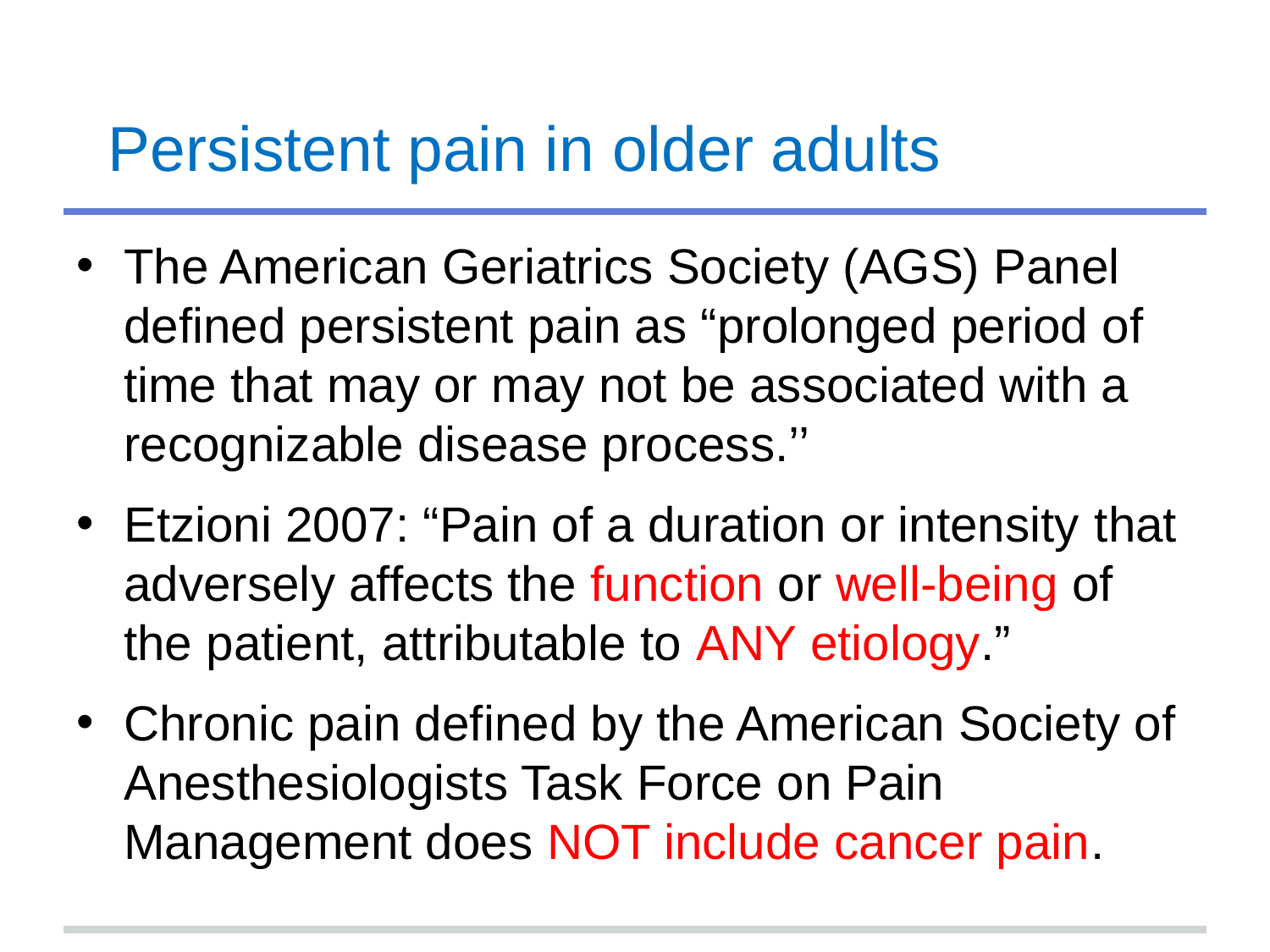

# Persistent pain in older adults
The American Geriatrics Society (AGS) Panel defined persistent pain as “prolonged period of time that may or may not be associated with a recognizable disease process.’’
Etzioni 2007: “Pain of a duration or intensity that adversely affects the function or well-being of the patient, attributable to ANY etiology.”
Chronic pain defined by the American Society of Anesthesiologists Task Force on Pain Management does NOT include cancer pain.